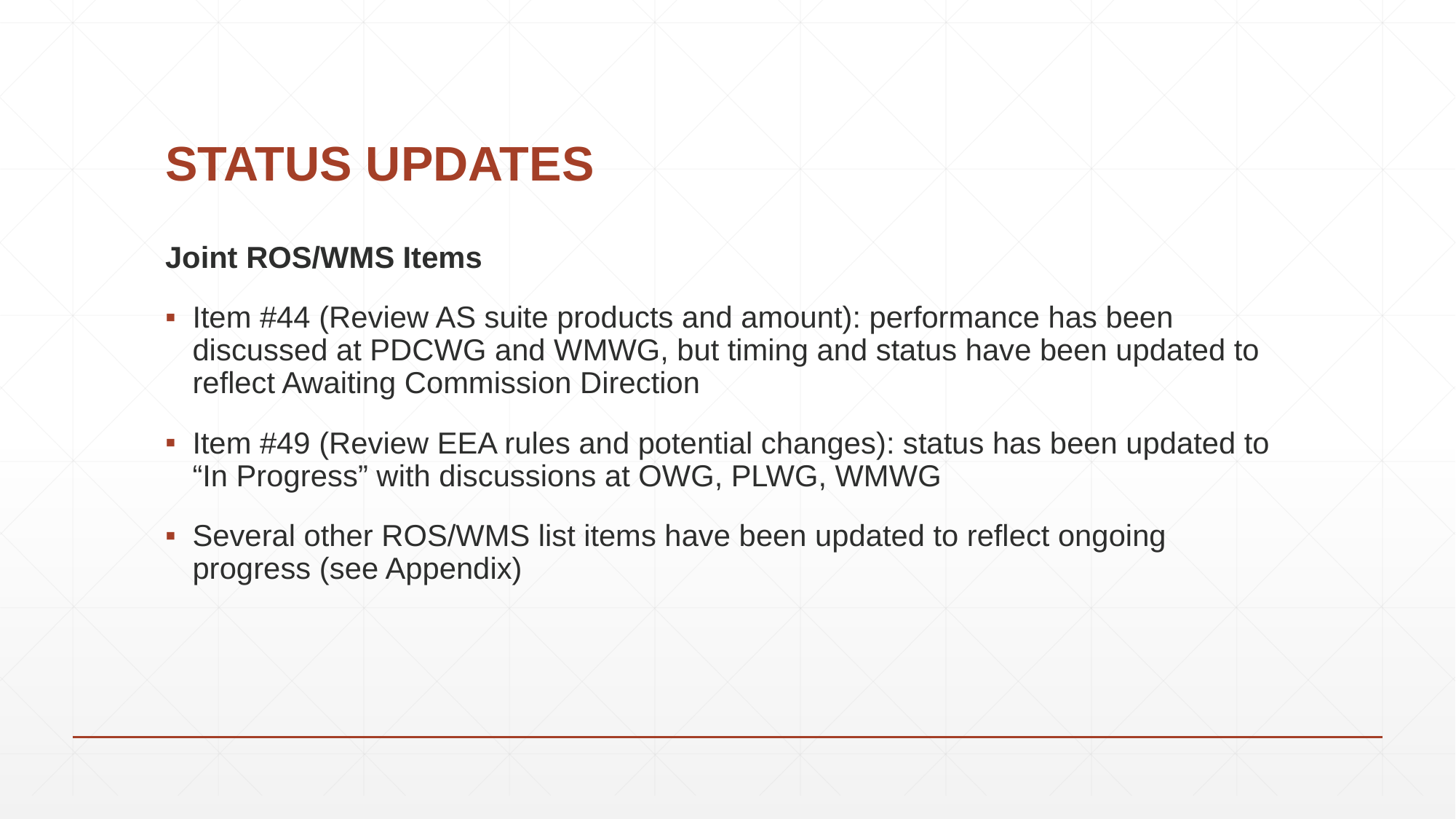

# STATUS UPDATES
Joint ROS/WMS Items
Item #44 (Review AS suite products and amount): performance has been discussed at PDCWG and WMWG, but timing and status have been updated to reflect Awaiting Commission Direction
Item #49 (Review EEA rules and potential changes): status has been updated to “In Progress” with discussions at OWG, PLWG, WMWG
Several other ROS/WMS list items have been updated to reflect ongoing progress (see Appendix)